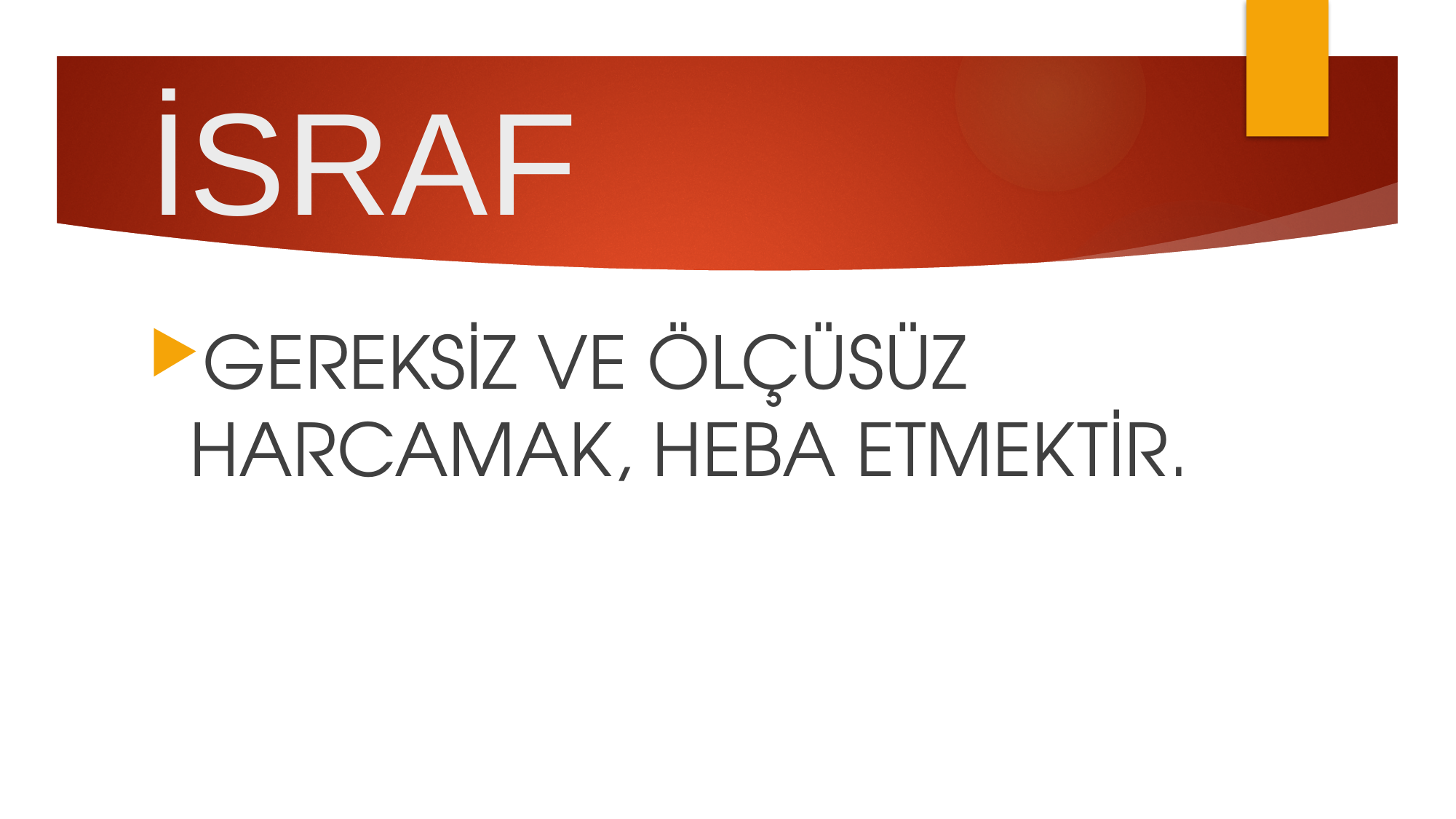

# İSRAF
GEREKSİZ VE ÖLÇÜSÜZ HARCAMAK, HEBA ETMEKTİR.